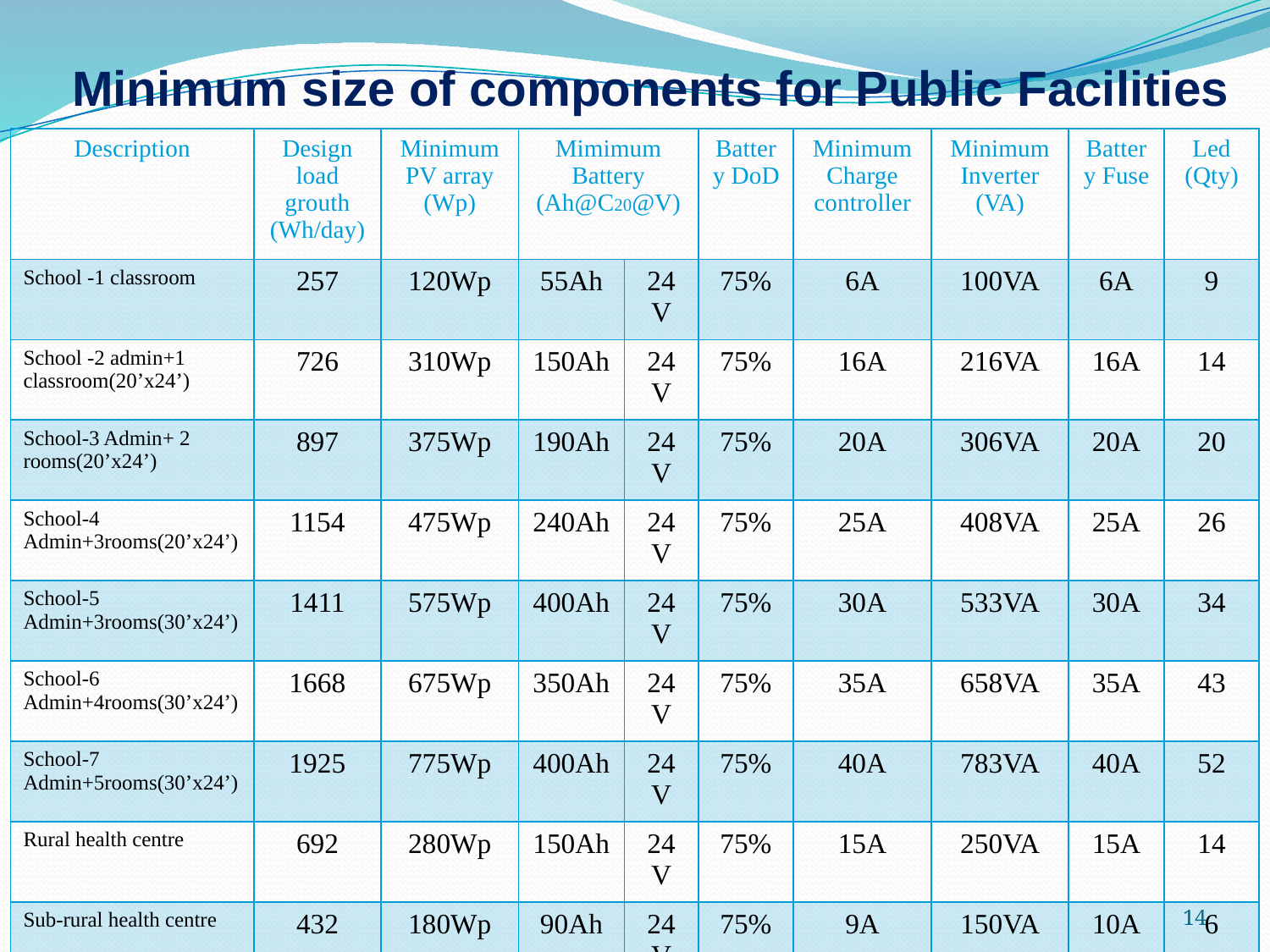

Minimum size of components for Public Facilities
| Description | Design load grouth (Wh/day) | Minimum PV array (Wp) | Mimimum Battery (Ah@C20@V) |  | Battery DoD | MinimumCharge controller | Minimum Inverter (VA) | Battery Fuse | Led (Qty) |
| --- | --- | --- | --- | --- | --- | --- | --- | --- | --- |
| School -1 classroom | 257 | 120Wp | 55Ah | 24V | 75% | 6A | 100VA | 6A | 9 |
| School -2 admin+1 classroom(20’x24’) | 726 | 310Wp | 150Ah | 24V | 75% | 16A | 216VA | 16A | 14 |
| School-3 Admin+ 2 rooms(20’x24’) | 897 | 375Wp | 190Ah | 24V | 75% | 20A | 306VA | 20A | 20 |
| School-4 Admin+3rooms(20’x24’) | 1154 | 475Wp | 240Ah | 24V | 75% | 25A | 408VA | 25A | 26 |
| School-5 Admin+3rooms(30’x24’) | 1411 | 575Wp | 400Ah | 24V | 75% | 30A | 533VA | 30A | 34 |
| School-6 Admin+4rooms(30’x24’) | 1668 | 675Wp | 350Ah | 24V | 75% | 35A | 658VA | 35A | 43 |
| School-7 Admin+5rooms(30’x24’) | 1925 | 775Wp | 400Ah | 24V | 75% | 40A | 783VA | 40A | 52 |
| Rural health centre | 692 | 280Wp | 150Ah | 24V | 75% | 15A | 250VA | 15A | 14 |
| Sub-rural health centre | 432 | 180Wp | 90Ah | 24V | 75% | 9A | 150VA | 10A | 6 |
| Streetlight | 147 | 70Wp | 26Ah | 12V | 90% | 6A | NA | 8A | 1 |
| Pagoda lighting | 383 | 180Wp | 90Ah | 24V | 75% | 9A | 100VA | 9A | 9 |
| 1 x dormitary or ward | 206 | 120Wp | 55Ah | 24V | 75% | 6A | 100VA | 6A | 3 |
14